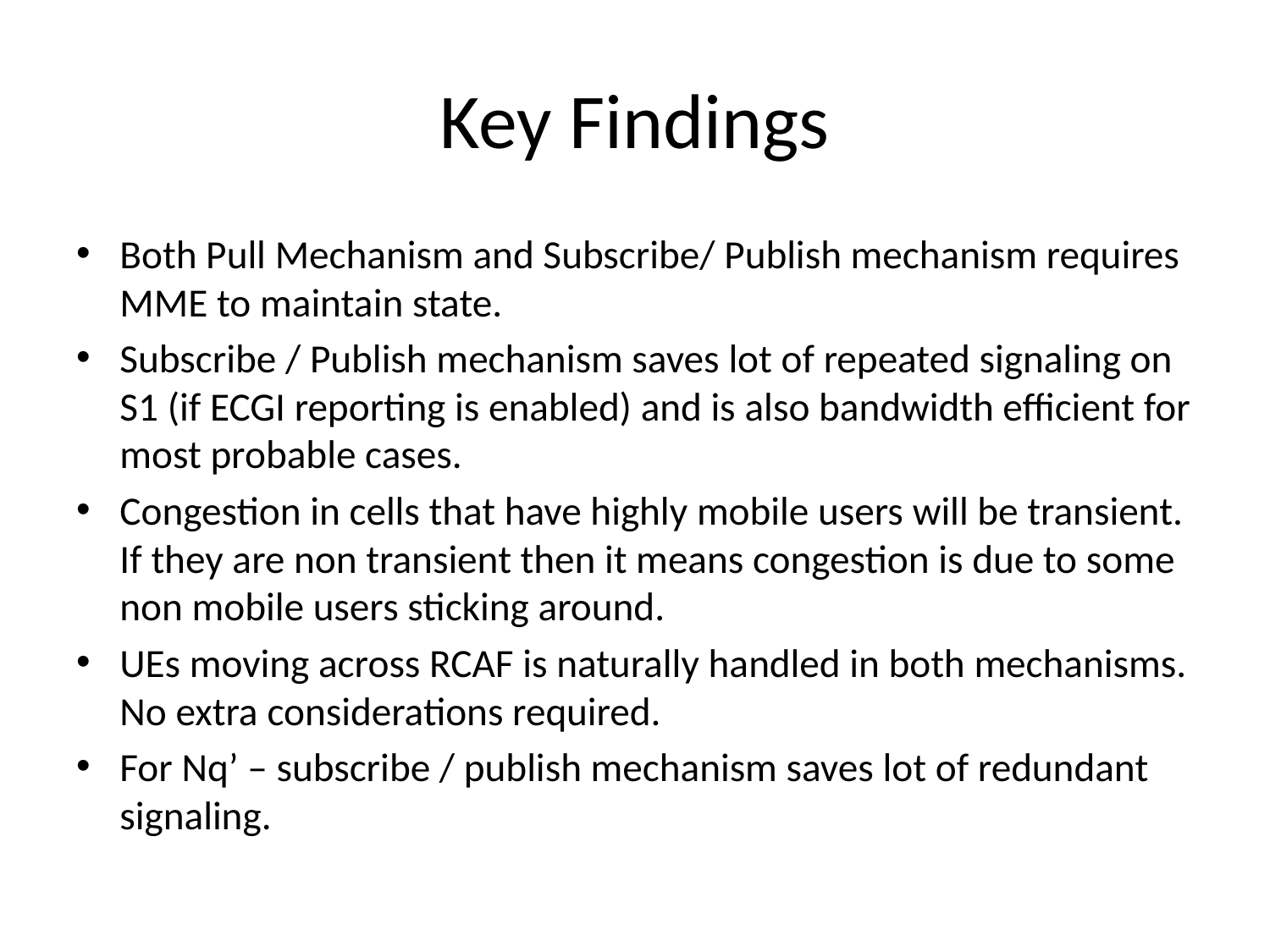

# Key Findings
Both Pull Mechanism and Subscribe/ Publish mechanism requires MME to maintain state.
Subscribe / Publish mechanism saves lot of repeated signaling on S1 (if ECGI reporting is enabled) and is also bandwidth efficient for most probable cases.
Congestion in cells that have highly mobile users will be transient. If they are non transient then it means congestion is due to some non mobile users sticking around.
UEs moving across RCAF is naturally handled in both mechanisms. No extra considerations required.
For Nq’ – subscribe / publish mechanism saves lot of redundant signaling.